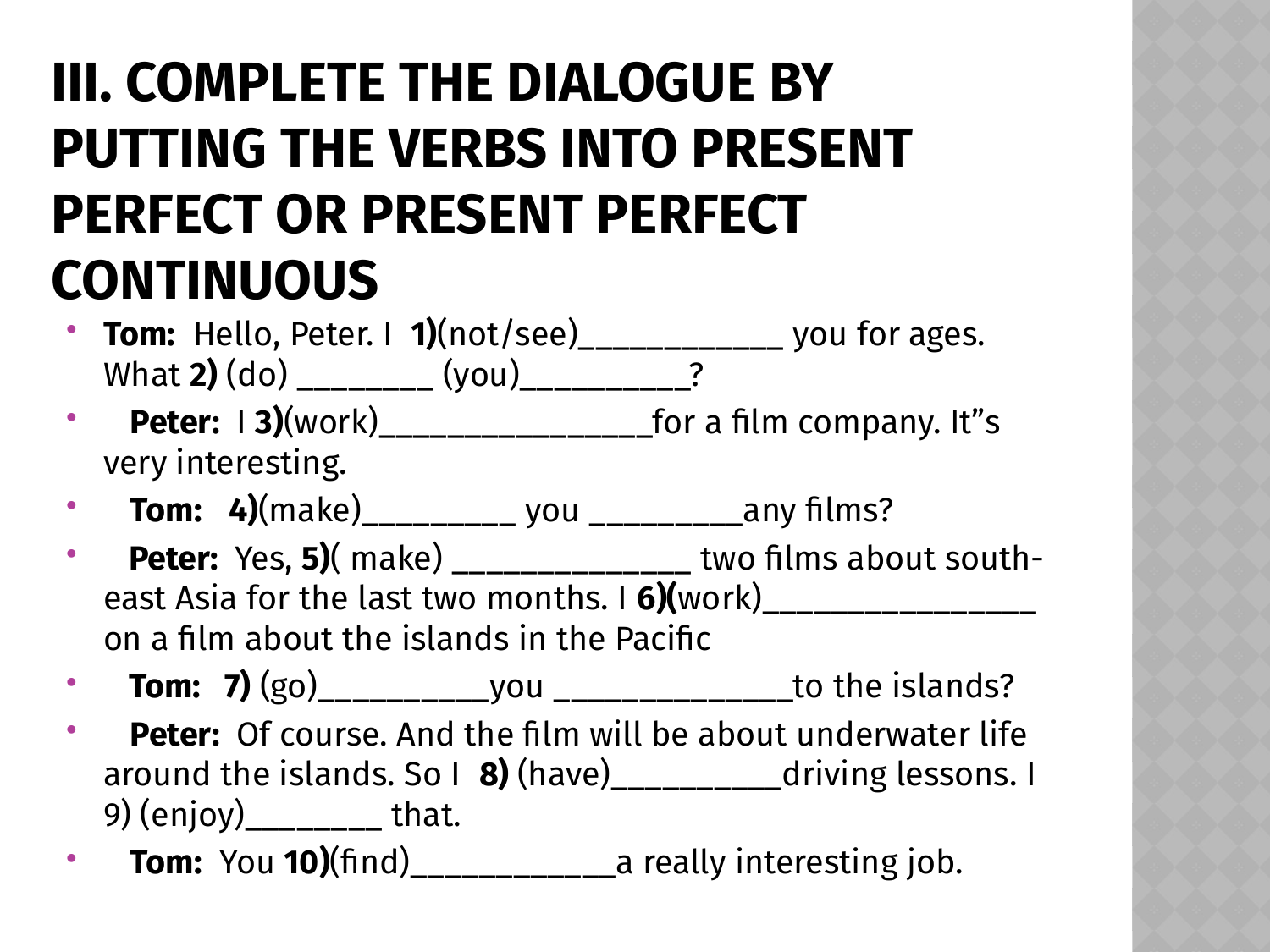

# III. Complete the dialogue by putting the verbs into Present Perfect or Present Perfect Continuous
Tom:  Hello, Peter. I  1)(not/see)____________ you for ages. What 2) (do) ________ (you)__________?
   Peter:  I 3)(work)________________for a film company. It”s very interesting.
   Tom:   4)(make)_________ you _________any films?
   Peter:  Yes, 5)( make) ______________ two films about south-east Asia for the last two months. I 6)(work)________________ on a film about the islands in the Pacific
   Tom:   7) (go)__________you ______________to the islands?
   Peter:  Of course. And the film will be about underwater life around the islands. So I  8) (have)__________driving lessons. I 9) (enjoy)________ that.
   Tom:  You 10)(find)____________a really interesting job.